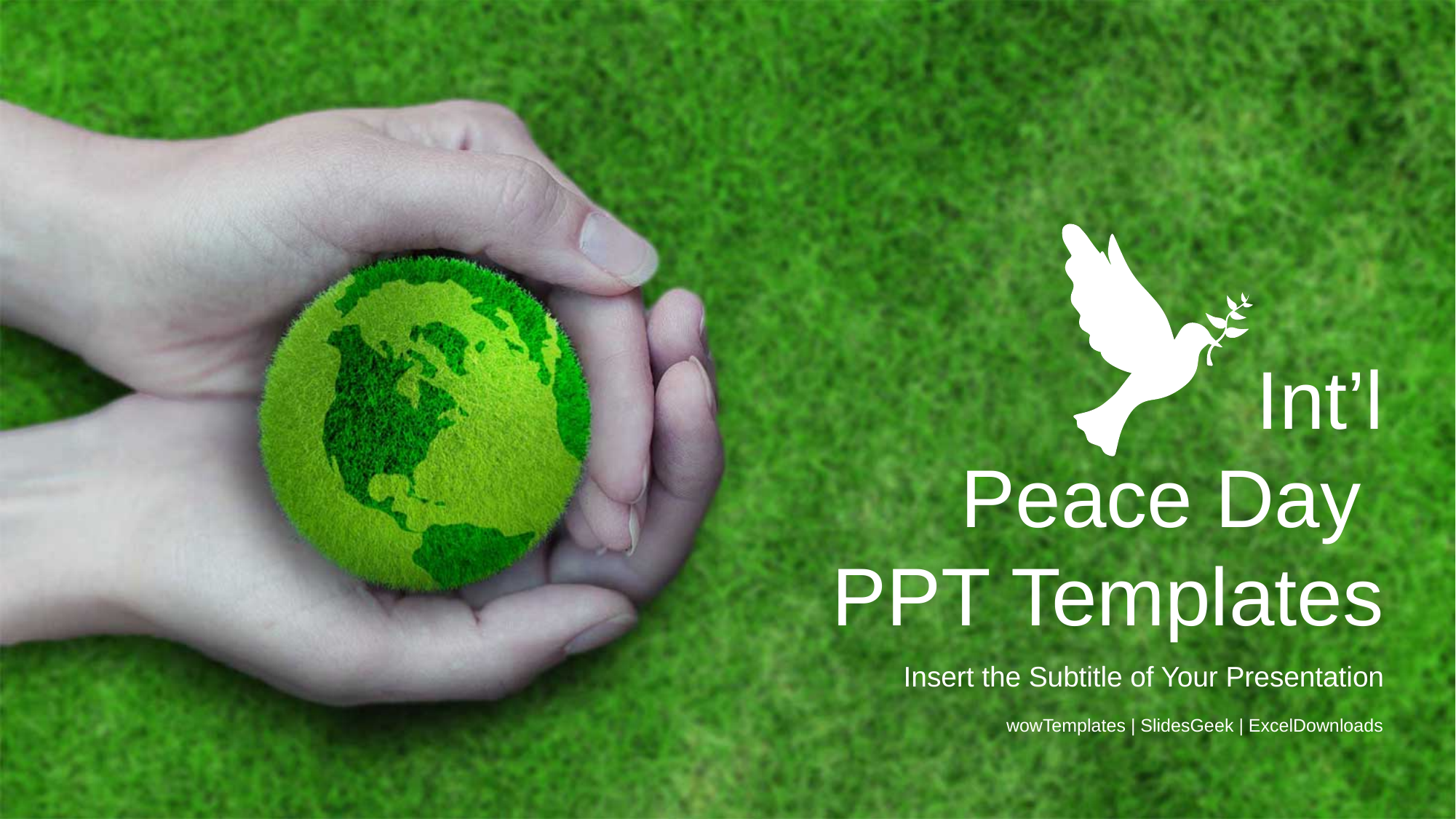

Int’l
Peace Day
PPT Templates
Insert the Subtitle of Your Presentation
wowTemplates | SlidesGeek | ExcelDownloads